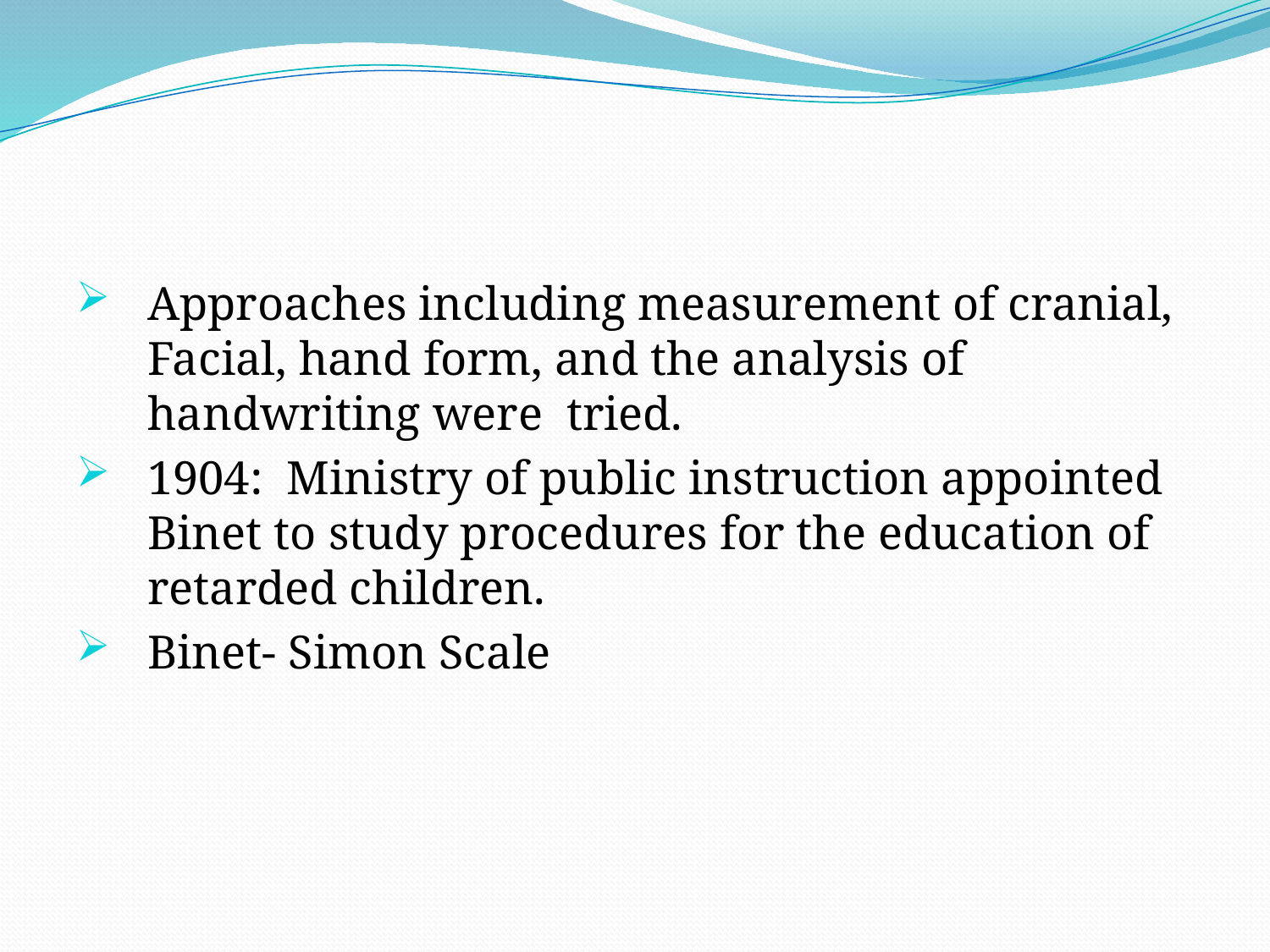

Approaches including measurement of cranial, Facial, hand form, and the analysis of  handwriting were  tried.
1904:  Ministry of public instruction appointed Binet to study procedures for the education of retarded children.
Binet- Simon Scale